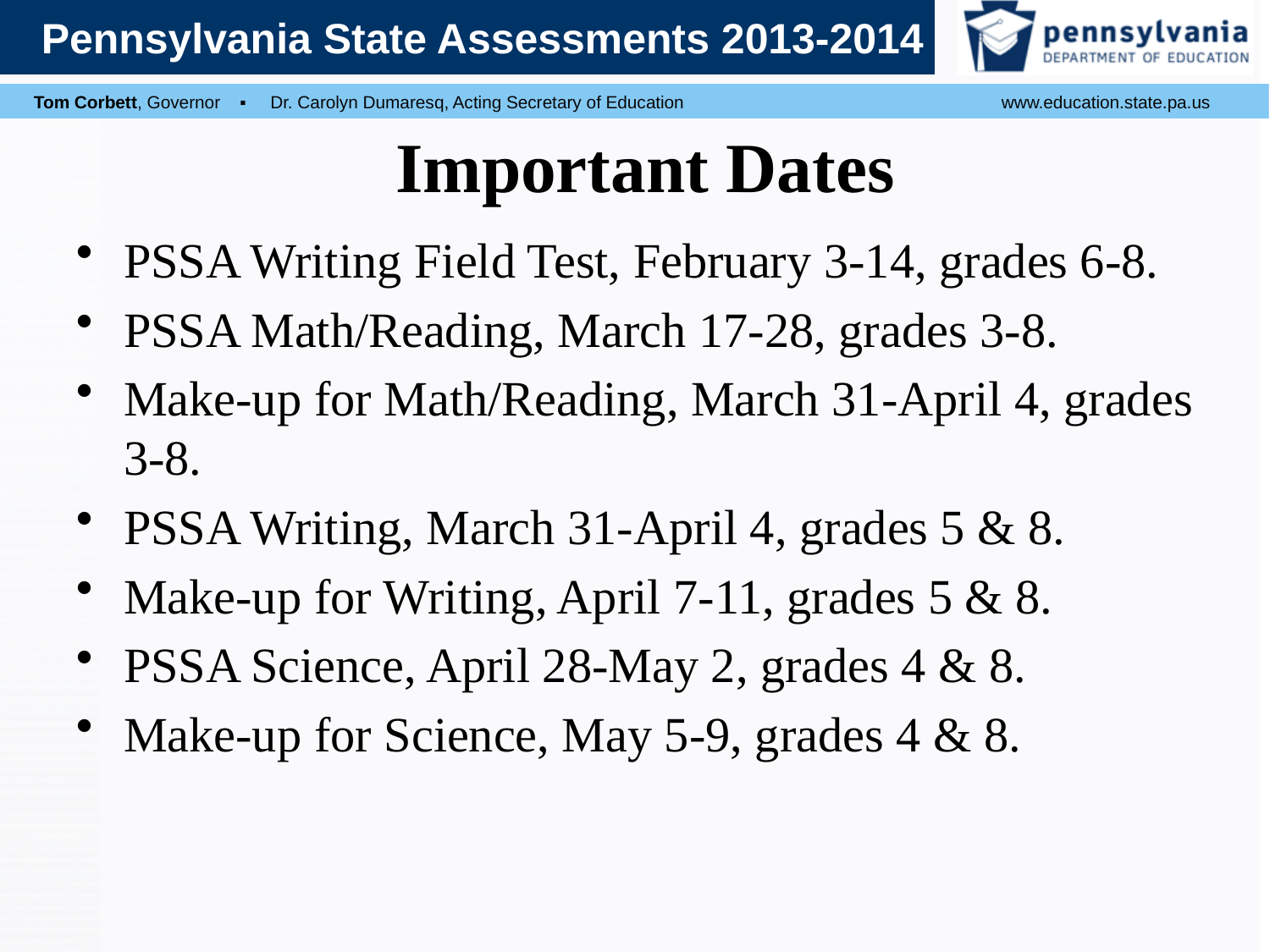

# Important Dates
PSSA Writing Field Test, February 3-14, grades 6-8.
PSSA Math/Reading, March 17-28, grades 3-8.
Make-up for Math/Reading, March 31-April 4, grades 3-8.
PSSA Writing, March 31-April 4, grades 5 & 8.
Make-up for Writing, April 7-11, grades 5 & 8.
PSSA Science, April 28-May 2, grades 4 & 8.
Make-up for Science, May 5-9, grades 4 & 8.